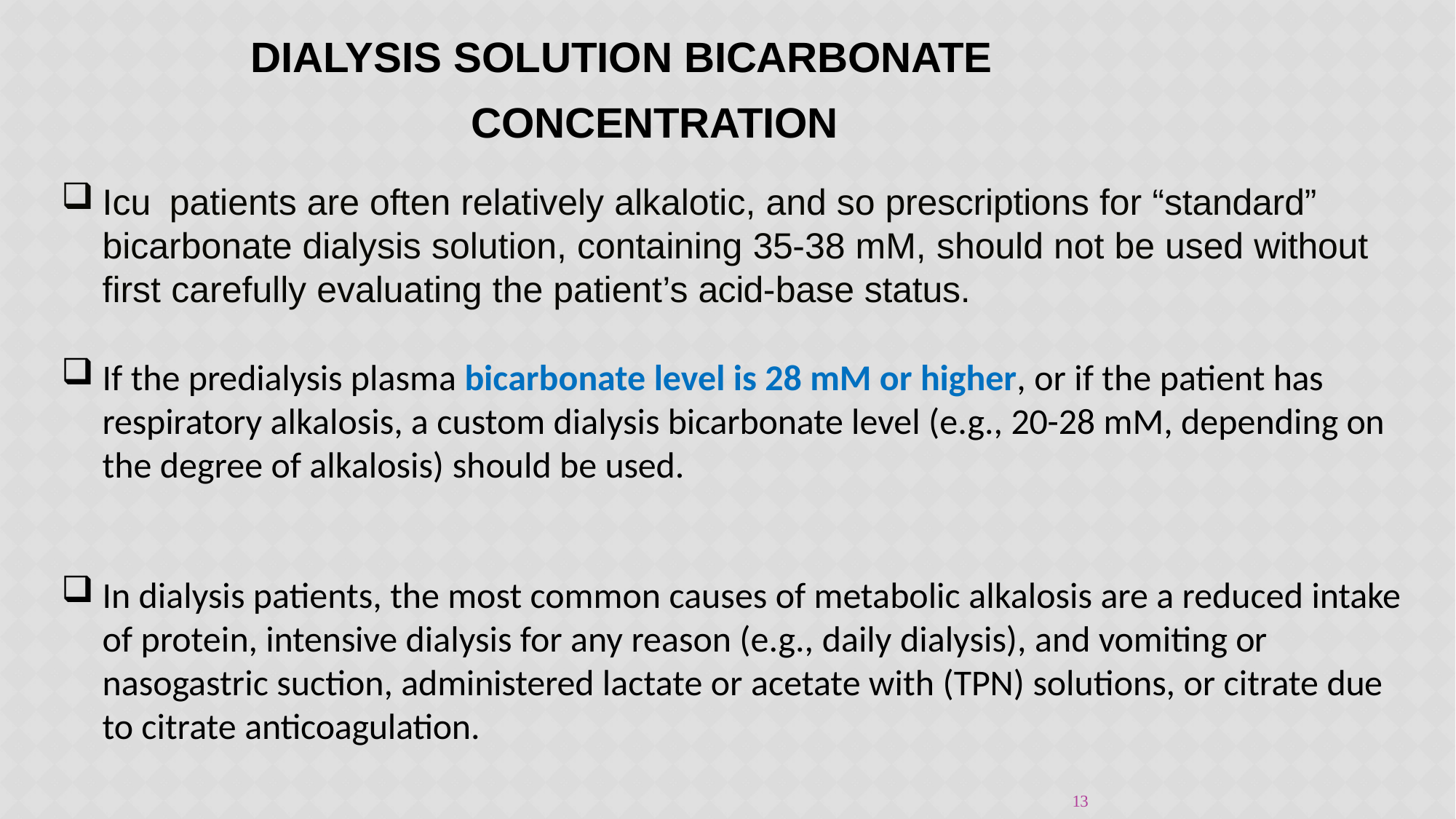

# Dialysis solution bicarbonate concentration
Icu patients are often relatively alkalotic, and so prescriptions for “standard” bicarbonate dialysis solution, containing 35-38 mM, should not be used without first carefully evaluating the patient’s acid-base status.

If the predialysis plasma bicarbonate level is 28 mM or higher, or if the patient has respiratory alkalosis, a custom dialysis bicarbonate level (e.g., 20-28 mM, depending on the degree of alkalosis) should be used.

In dialysis patients, the most common causes of metabolic alkalosis are a reduced intake of protein, intensive dialysis for any reason (e.g., daily dialysis), and vomiting or nasogastric suction, administered lactate or acetate with (TPN) solutions, or citrate due to citrate anticoagulation.
13